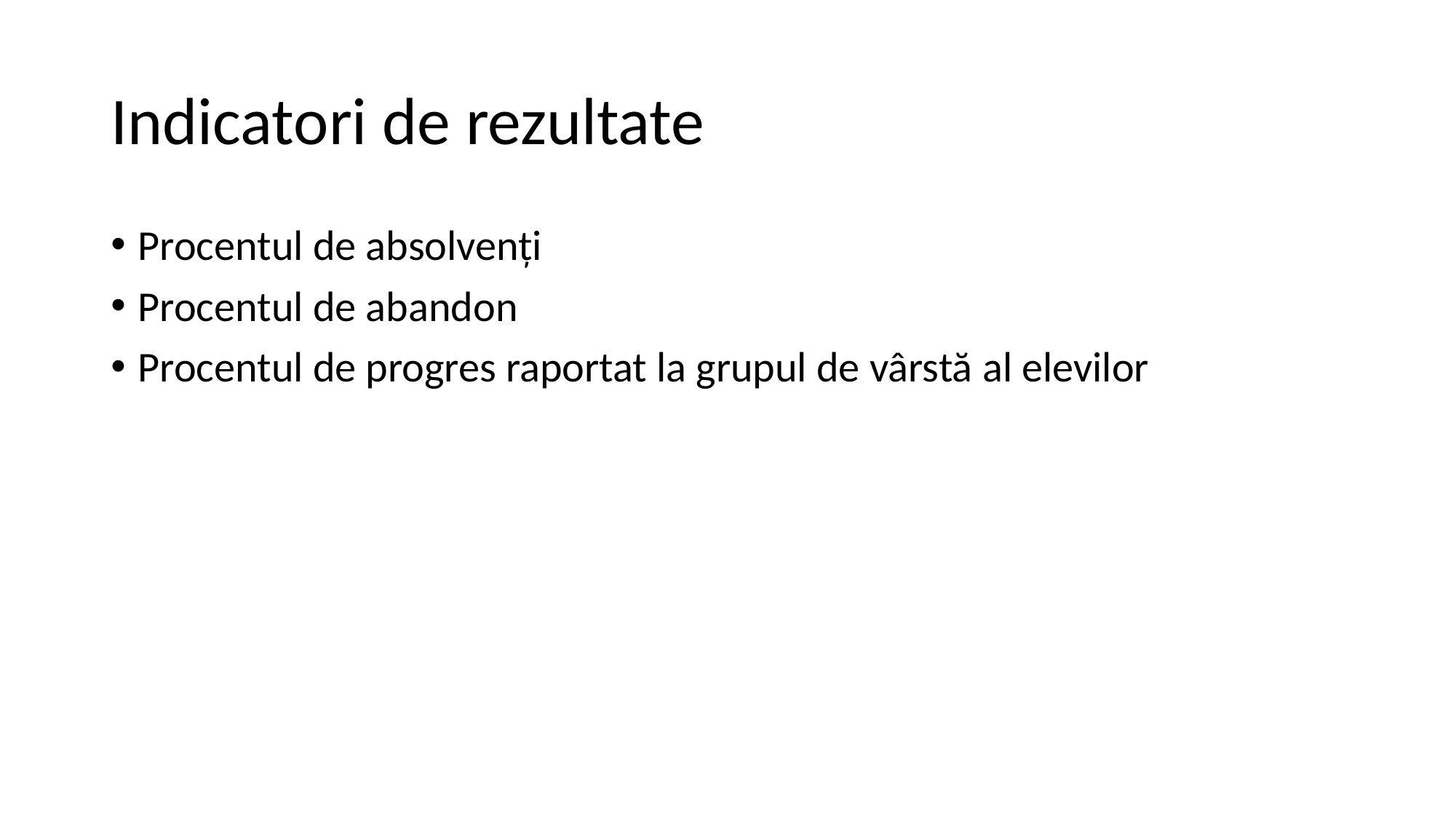

# Indicatori de rezultate
Procentul de absolvenți
Procentul de abandon
Procentul de progres raportat la grupul de vârstă al elevilor